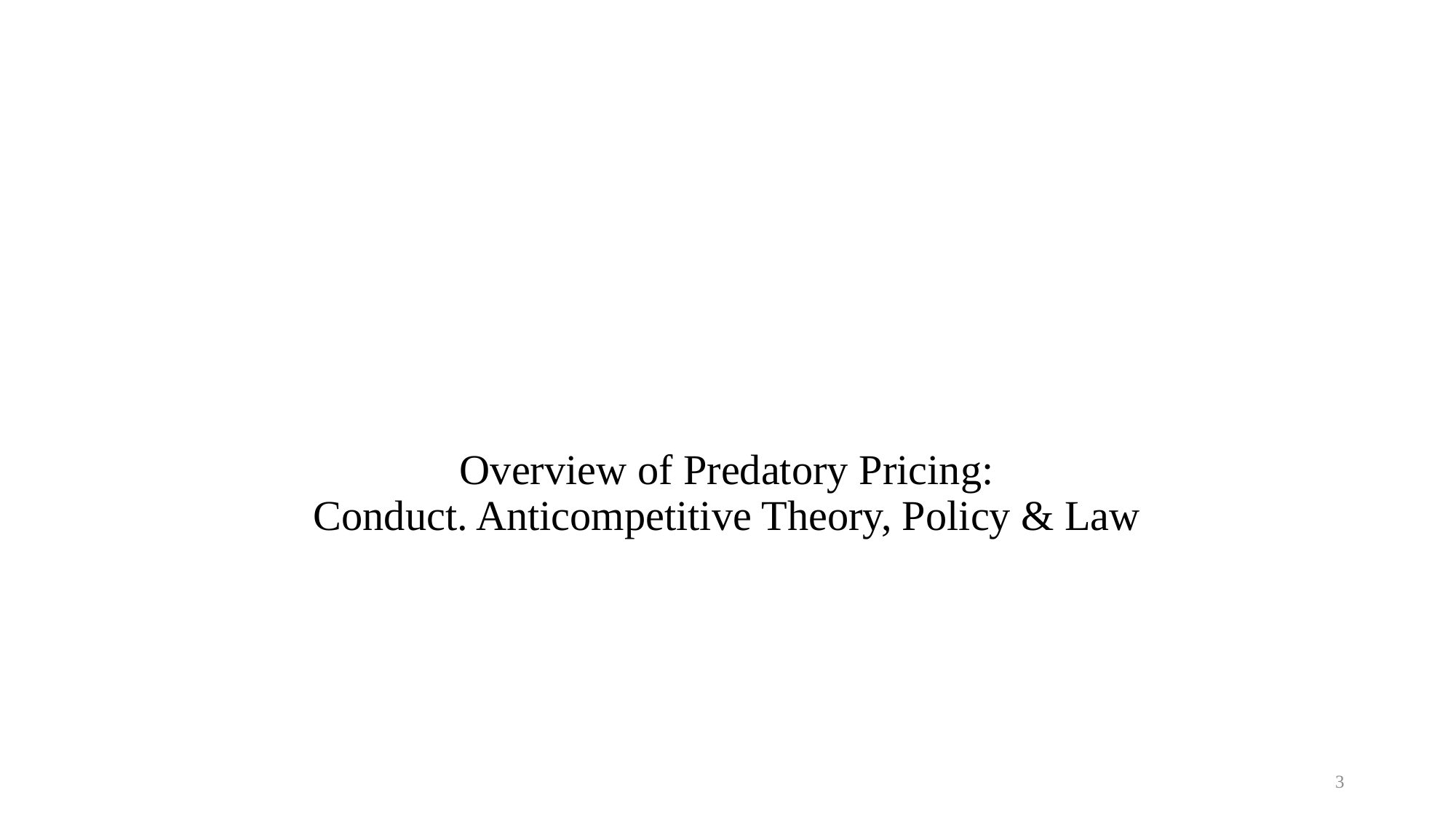

# Overview of Predatory Pricing: Conduct. Anticompetitive Theory, Policy & Law

3